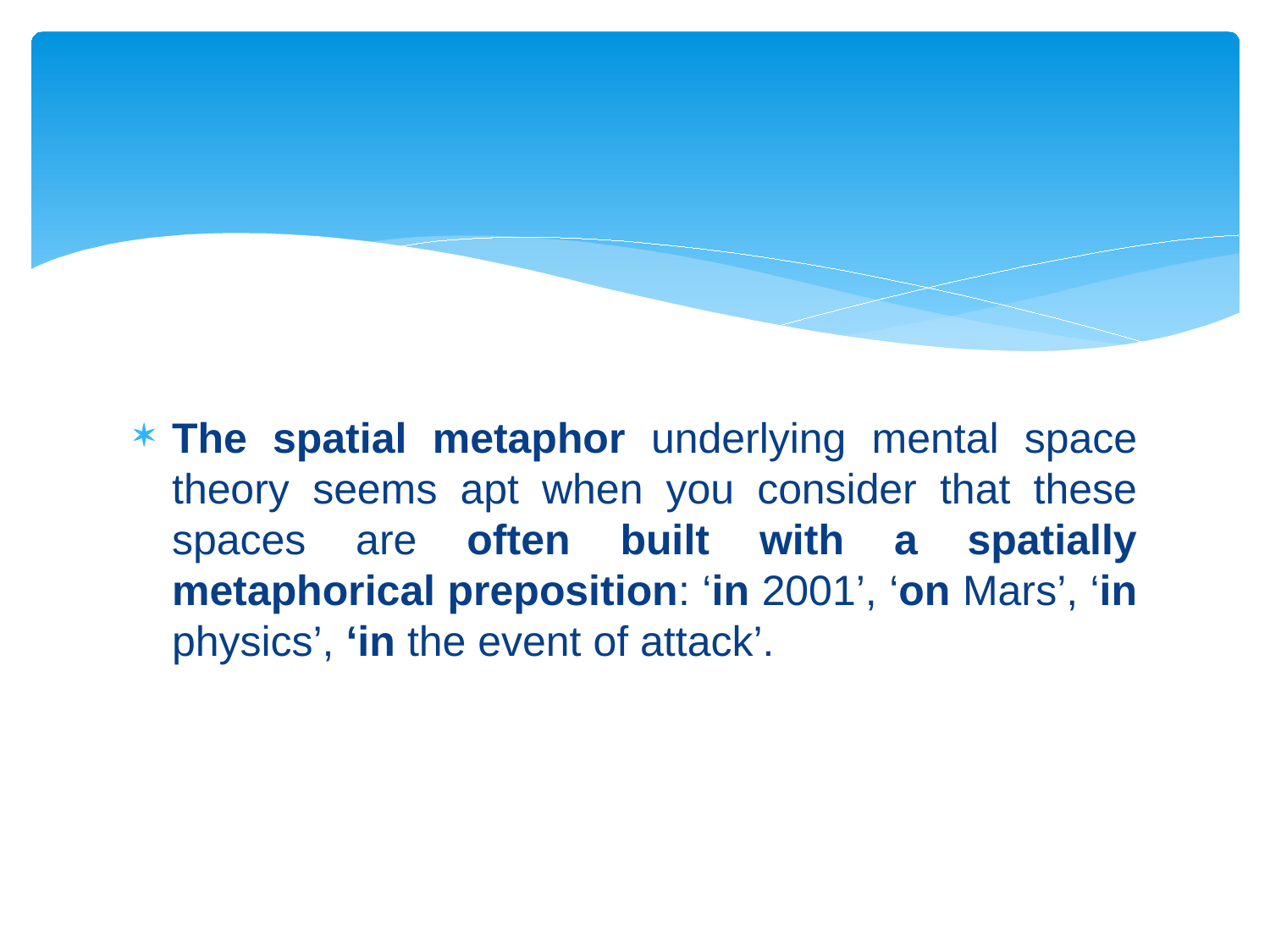

#

The spatial metaphor underlying mental space theory seems apt when you consider that these spaces are often built with a spatially metaphorical preposition: ‘in 2001’, ‘on Mars’, ‘in physics’, ‘in the event of attack’.